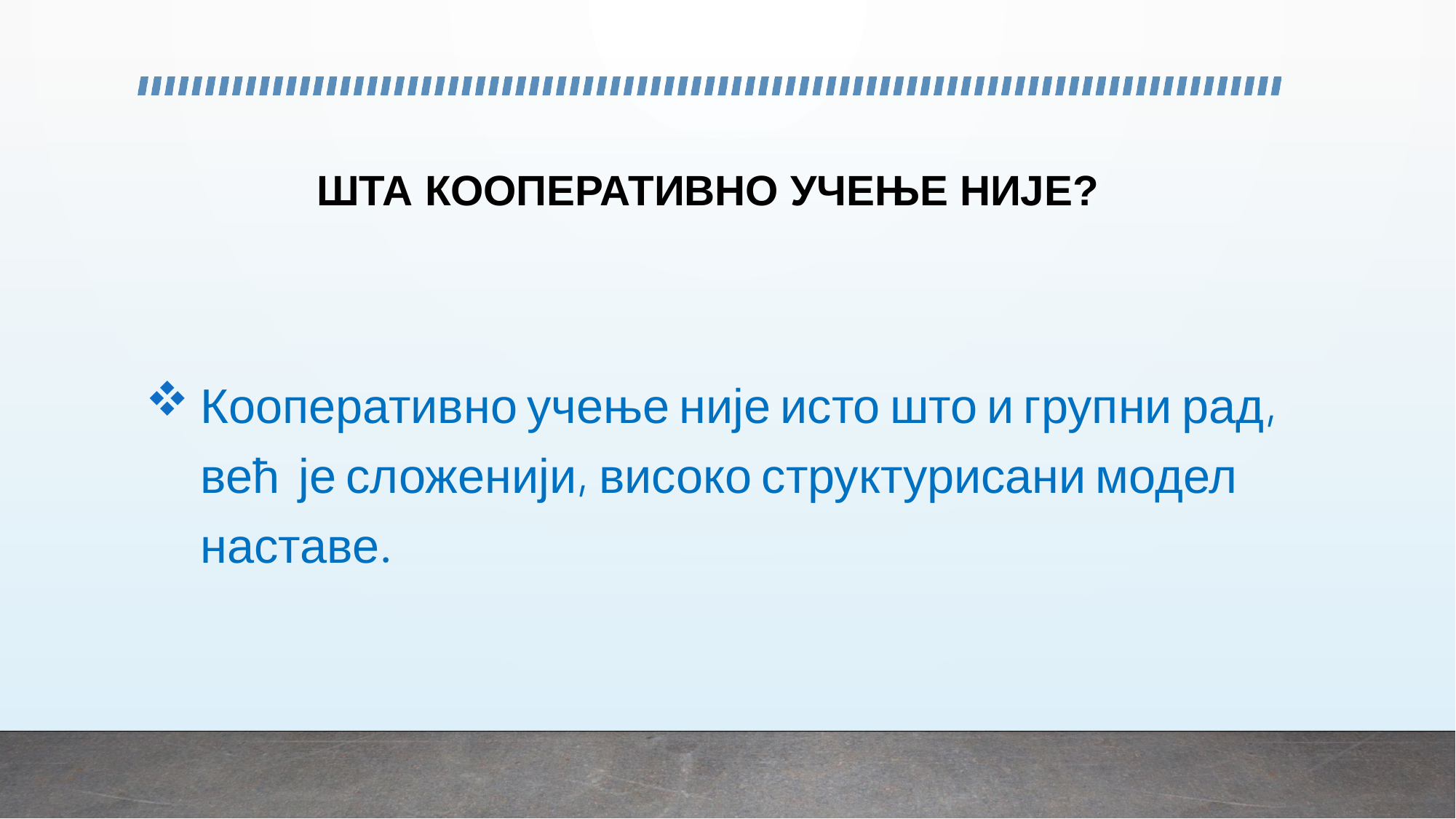

#

ШТА КООПЕРАТИВНО УЧЕЊЕ НИЈЕ?

Кооперативно учење није исто што и групни рад, већ  је сложенији, високо структурисани модел наставе.